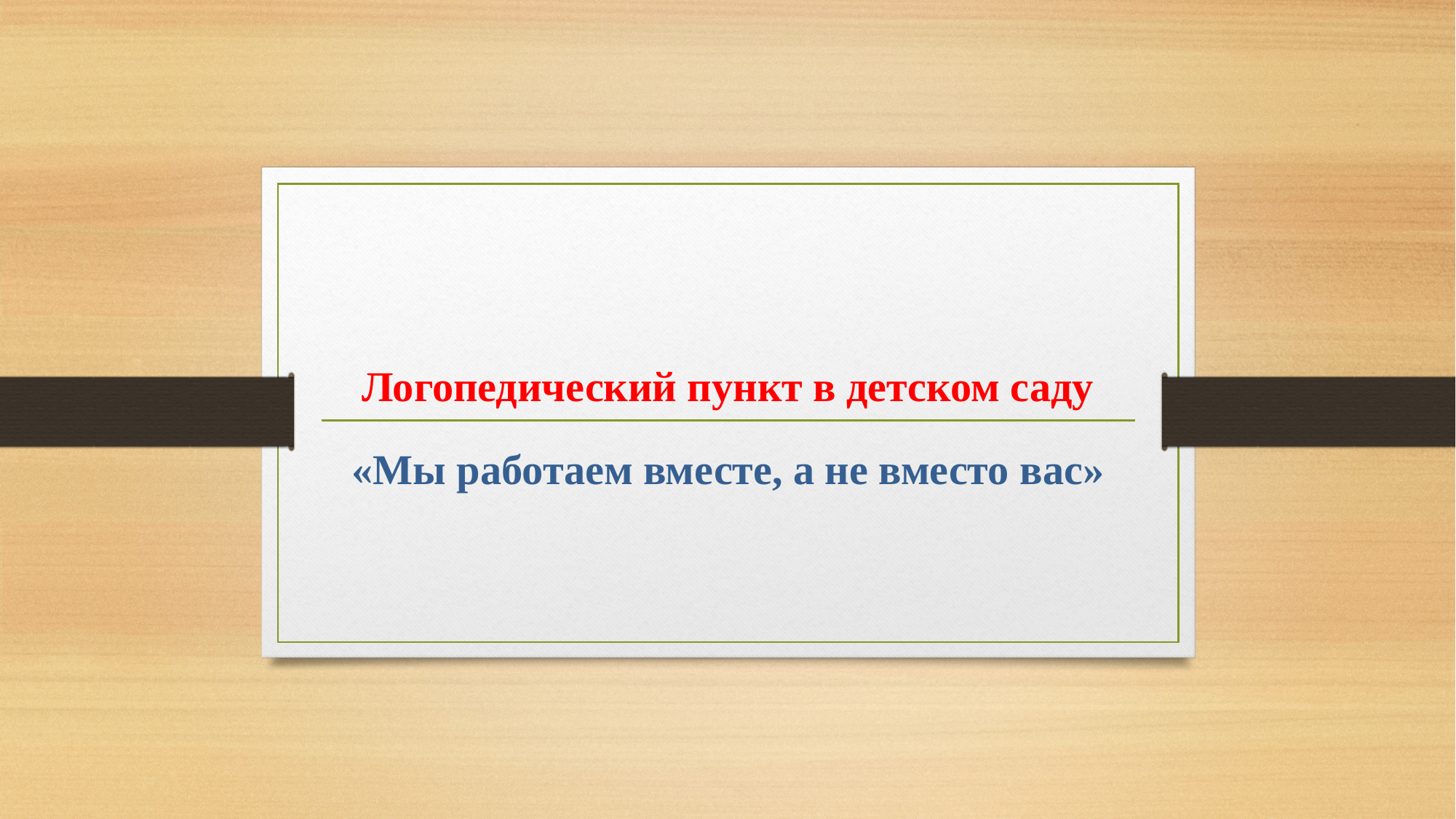

# Логопедический пункт в детском саду
«Мы работаем вместе, а не вместо вас»